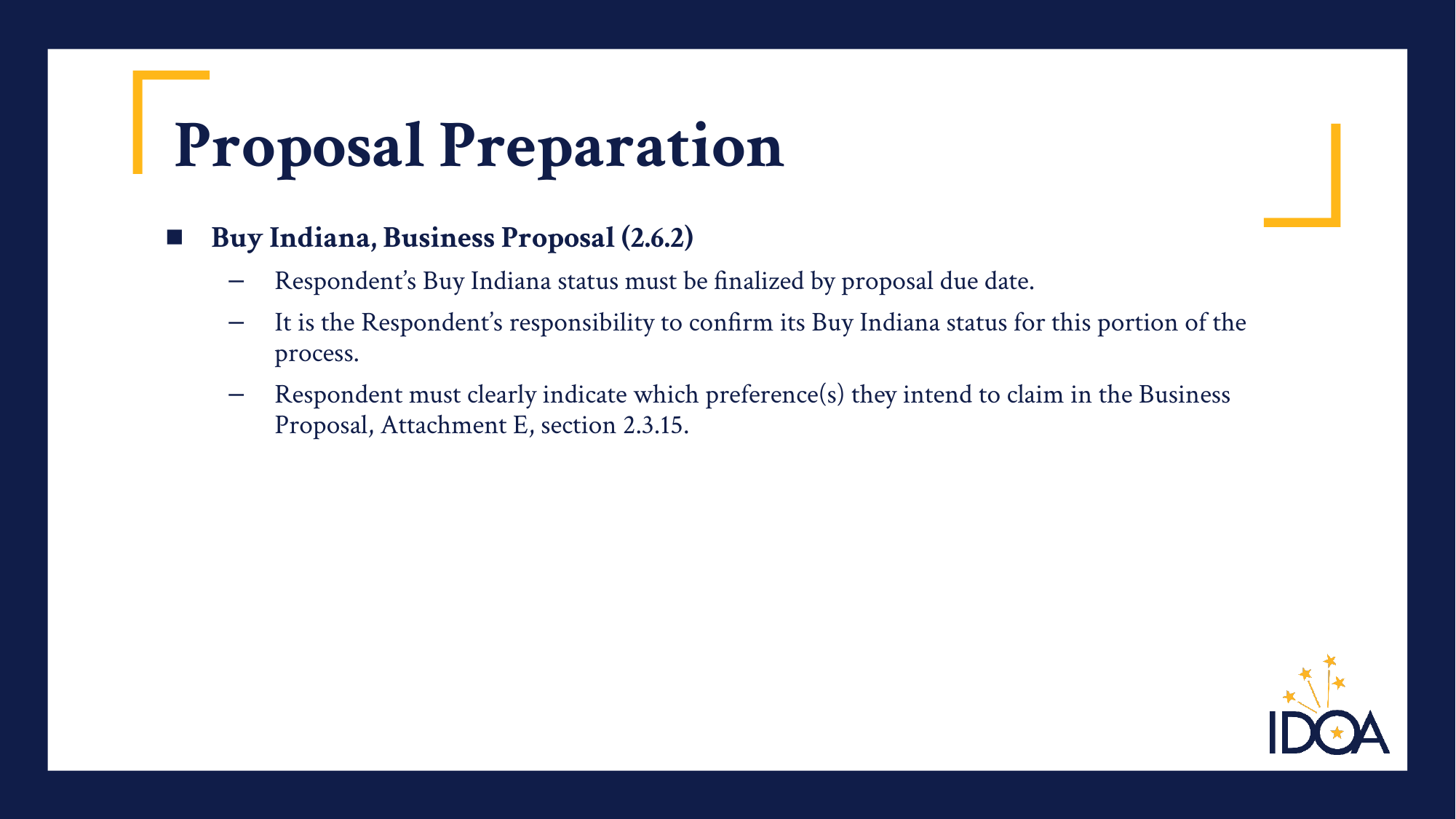

# Proposal Preparation
Buy Indiana, Business Proposal (2.6.2)
Respondent’s Buy Indiana status must be finalized by proposal due date.
It is the Respondent’s responsibility to confirm its Buy Indiana status for this portion of the process.
Respondent must clearly indicate which preference(s) they intend to claim in the Business Proposal, Attachment E, section 2.3.15.